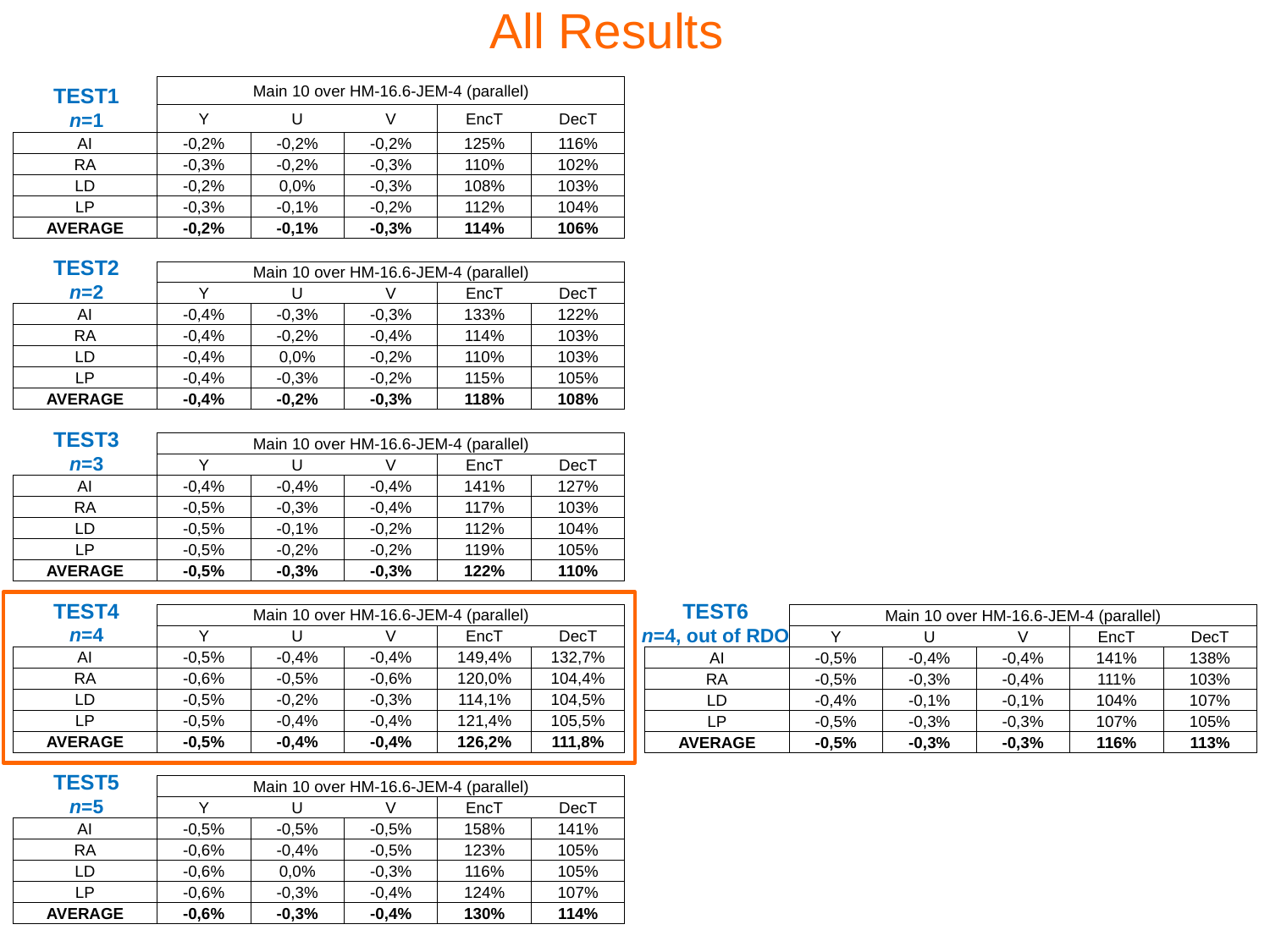

# All Results
|  | Main 10 over HM-16.6-JEM-4 (parallel) |  |  |  |  |
| --- | --- | --- | --- | --- | --- |
|  | Y | U | V | EncT | DecT |
| AI | -0,2% | -0,2% | -0,2% | 125% | 116% |
| RA | -0,3% | -0,2% | -0,3% | 110% | 102% |
| LD | -0,2% | 0,0% | -0,3% | 108% | 103% |
| LP | -0,3% | -0,1% | -0,2% | 112% | 104% |
| AVERAGE | -0,2% | -0,1% | -0,3% | 114% | 106% |
TEST1
n=1
TEST2
n=2
|  | Main 10 over HM-16.6-JEM-4 (parallel) |  |  |  |  |
| --- | --- | --- | --- | --- | --- |
|  | Y | U | V | EncT | DecT |
| AI | -0,4% | -0,3% | -0,3% | 133% | 122% |
| RA | -0,4% | -0,2% | -0,4% | 114% | 103% |
| LD | -0,4% | 0,0% | -0,2% | 110% | 103% |
| LP | -0,4% | -0,3% | -0,2% | 115% | 105% |
| AVERAGE | -0,4% | -0,2% | -0,3% | 118% | 108% |
TEST3
n=3
|  | Main 10 over HM-16.6-JEM-4 (parallel) |  |  |  |  |
| --- | --- | --- | --- | --- | --- |
|  | Y | U | V | EncT | DecT |
| AI | -0,4% | -0,4% | -0,4% | 141% | 127% |
| RA | -0,5% | -0,3% | -0,4% | 117% | 103% |
| LD | -0,5% | -0,1% | -0,2% | 112% | 104% |
| LP | -0,5% | -0,2% | -0,2% | 119% | 105% |
| AVERAGE | -0,5% | -0,3% | -0,3% | 122% | 110% |
TEST4
n=4

TEST6
n=4, out of RDO
|  | Main 10 over HM-16.6-JEM-4 (parallel) |  |  |  |  |
| --- | --- | --- | --- | --- | --- |
|  | Y | U | V | EncT | DecT |
| AI | -0,5% | -0,4% | -0,4% | 149,4% | 132,7% |
| RA | -0,6% | -0,5% | -0,6% | 120,0% | 104,4% |
| LD | -0,5% | -0,2% | -0,3% | 114,1% | 104,5% |
| LP | -0,5% | -0,4% | -0,4% | 121,4% | 105,5% |
| AVERAGE | -0,5% | -0,4% | -0,4% | 126,2% | 111,8% |
|  | Main 10 over HM-16.6-JEM-4 (parallel) |  |  |  |  |
| --- | --- | --- | --- | --- | --- |
|  | Y | U | V | EncT | DecT |
| AI | -0,5% | -0,4% | -0,4% | 141% | 138% |
| RA | -0,5% | -0,3% | -0,4% | 111% | 103% |
| LD | -0,4% | -0,1% | -0,1% | 104% | 107% |
| LP | -0,5% | -0,3% | -0,3% | 107% | 105% |
| AVERAGE | -0,5% | -0,3% | -0,3% | 116% | 113% |
TEST5
n=5
|  | Main 10 over HM-16.6-JEM-4 (parallel) |  |  |  |  |
| --- | --- | --- | --- | --- | --- |
|  | Y | U | V | EncT | DecT |
| AI | -0,5% | -0,5% | -0,5% | 158% | 141% |
| RA | -0,6% | -0,4% | -0,5% | 123% | 105% |
| LD | -0,6% | 0,0% | -0,3% | 116% | 105% |
| LP | -0,6% | -0,3% | -0,4% | 124% | 107% |
| AVERAGE | -0,6% | -0,3% | -0,4% | 130% | 114% |